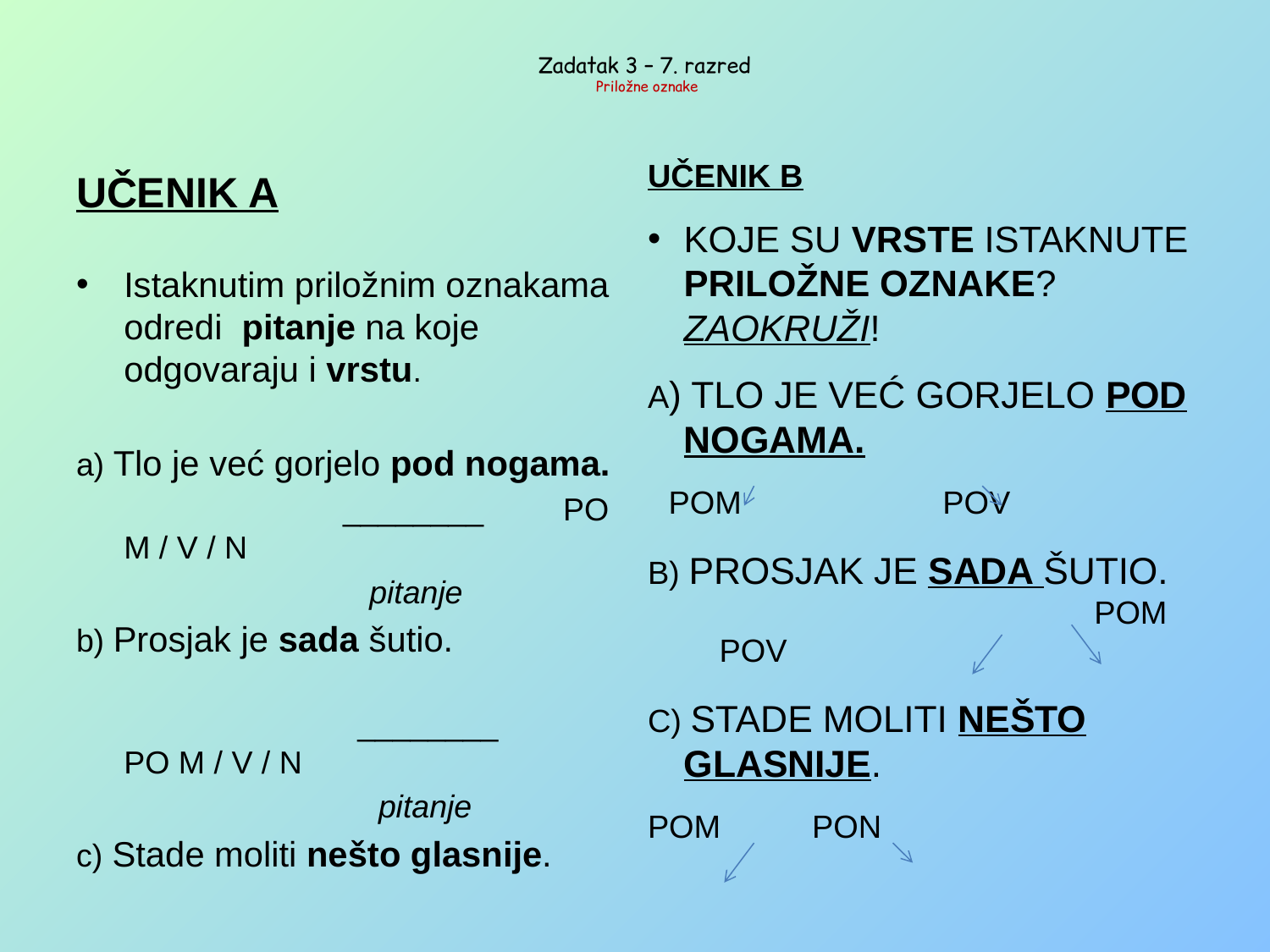

# Zadatak 3 – 7. razred Priložne oznake
UČENIK B

KOJE SU VRSTE ISTAKNUTE  PRILOŽNE OZNAKE?  ZAOKRUŽI!

A) TLO JE VEĆ GORJELO POD NOGAMA.

   POM	                     POV

B) PROSJAK JE SADA ŠUTIO.	                                               		POM	       POV

C) STADE MOLITI NEŠTO GLASNIJE.

POM	         PON
UČENIK A

Istaknutim priložnim oznakama odredi  pitanje na koje odgovaraju i vrstu.

a) Tlo je već gorjelo pod nogama.
                              ________         PO M / V / N
                                 pitanje
b) Prosjak je sada šutio.
		            ________        PO M / V / N
                                  pitanje
c) Stade moliti nešto glasnije.
		           ________         PO M / V / N
                                  pitanje